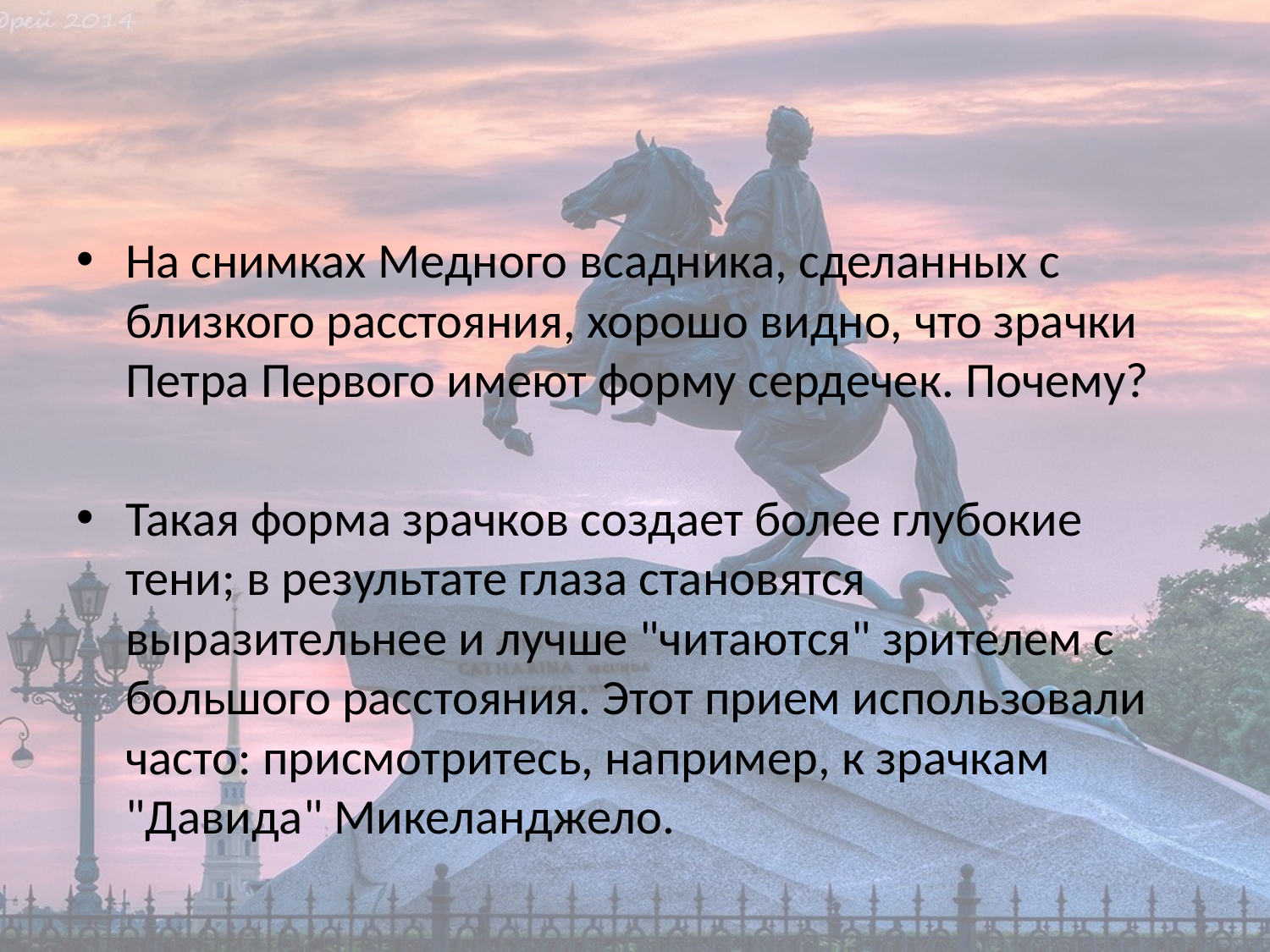

#
На снимках Медного всадника, сделанных с близкого расстояния, хорошо видно, что зрачки Петра Первого имеют форму сердечек. Почему?

Такая форма зрачков создает более глубокие тени; в результате глаза становятся выразительнее и лучше "читаются" зрителем с большого расстояния. Этот прием использовали часто: присмотритесь, например, к зрачкам "Давида" Микеланджело.